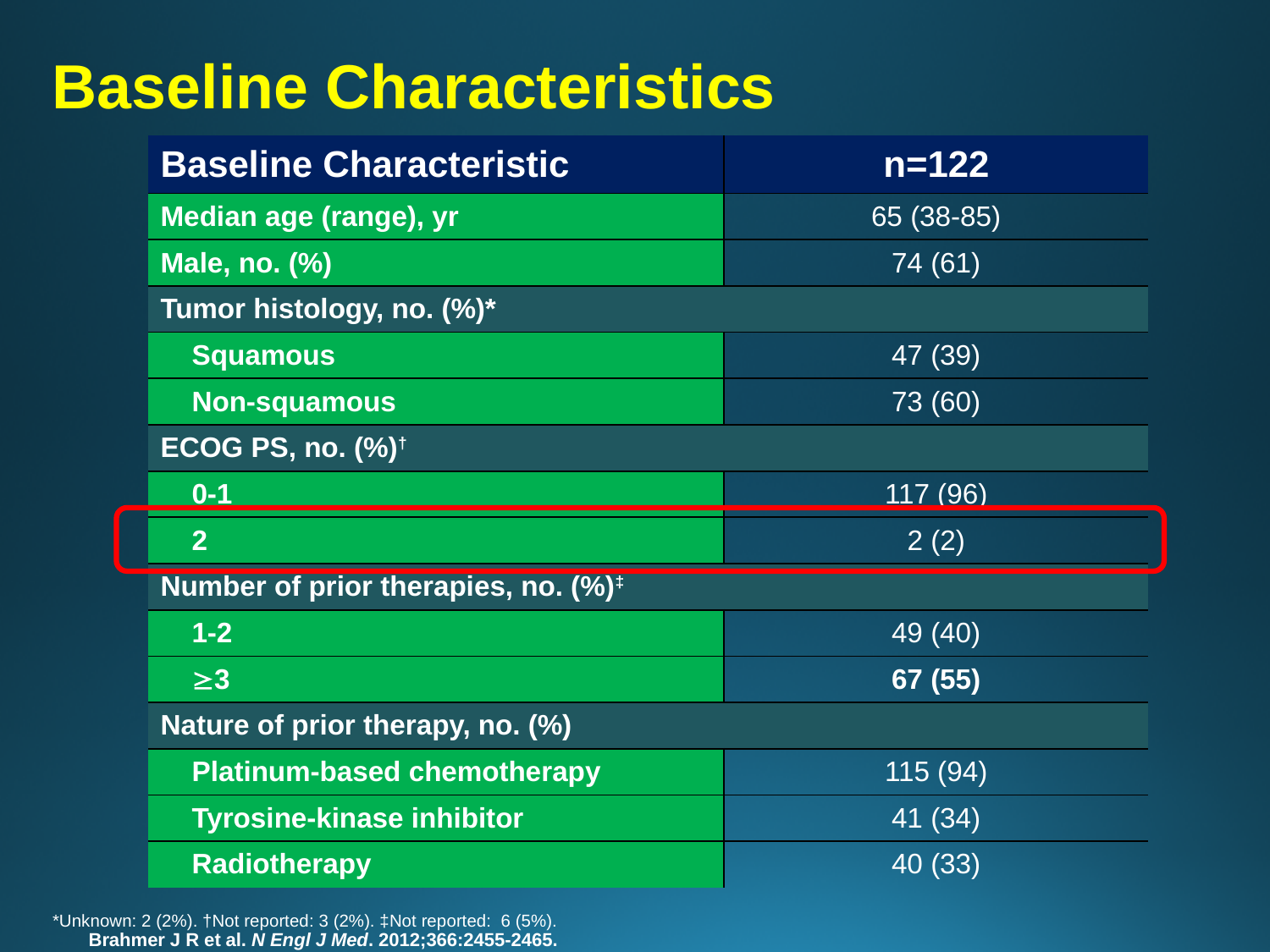

# Baseline Characteristics
| Baseline Characteristic | n=122 |
| --- | --- |
| Median age (range), yr | 65 (38-85) |
| Male, no. (%) | 74 (61) |
| Tumor histology, no. (%)\* |  |
| Squamous | 47 (39) |
| Non-squamous | 73 (60) |
| ECOG PS, no. (%)† |  |
| 0-1 | 117 (96) |
| 2 | 2 (2) |
| Number of prior therapies, no. (%)‡ |  |
| 1-2 | 49 (40) |
| ≥3 | 67 (55) |
| Nature of prior therapy, no. (%) |  |
| Platinum-based chemotherapy | 115 (94) |
| Tyrosine-kinase inhibitor | 41 (34) |
| Radiotherapy | 40 (33) |

*Unknown: 2 (2%). †Not reported: 3 (2%). ‡Not reported:  6 (5%).
Brahmer J R et al. N Engl J Med. 2012;366:2455-2465.